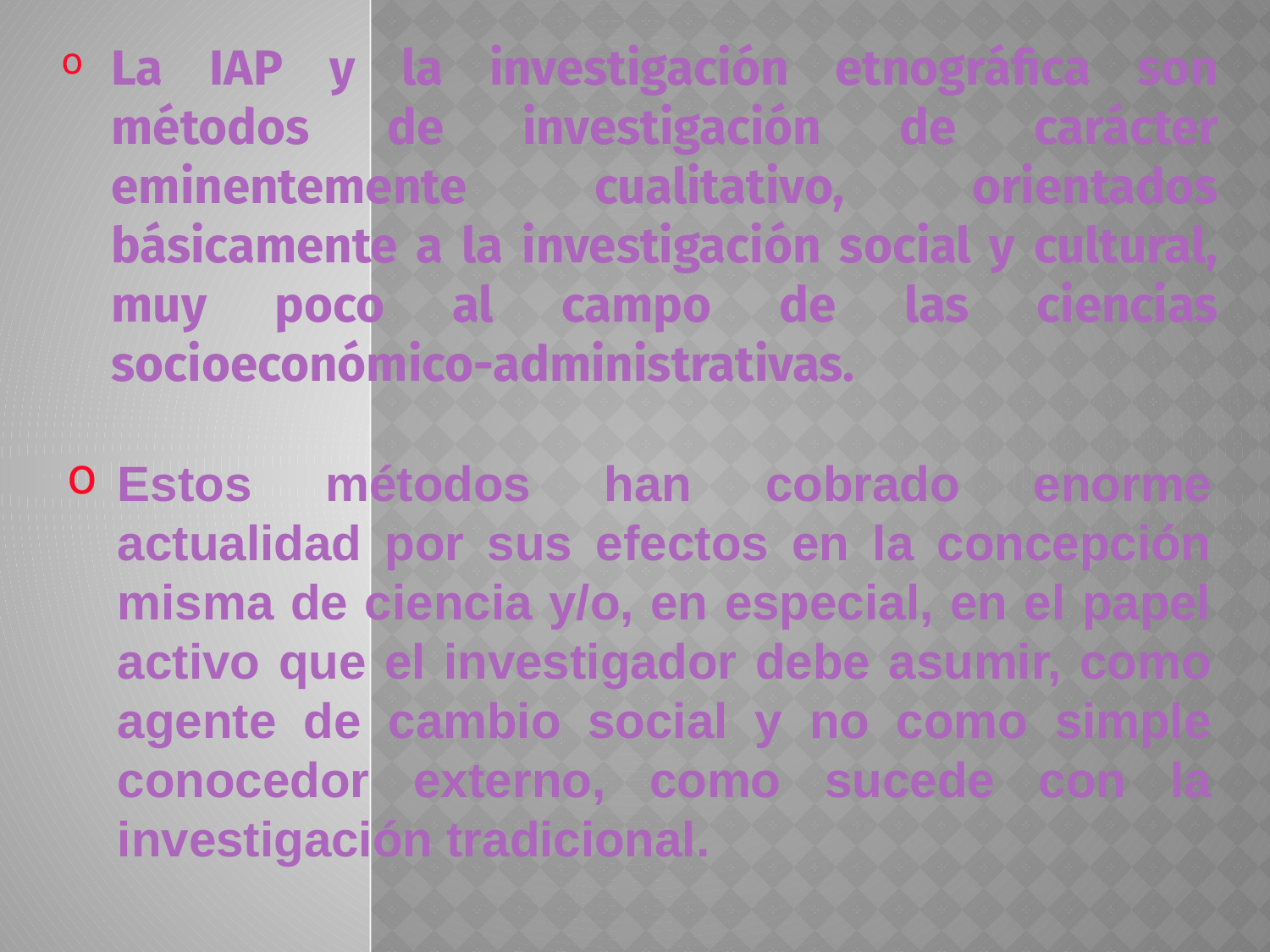

La IAP y la investigación etnográfica son métodos de investigación de carácter eminentemente cualitativo, orientados básicamente a la investigación social y cultural, muy poco al campo de las ciencias socioeconómico-administrativas.
Estos métodos han cobrado enorme actualidad por sus efectos en la concepción misma de ciencia y/o, en especial, en el papel activo que el investigador debe asumir, como agente de cambio social y no como simple conocedor externo, como sucede con la investigación tradicional.